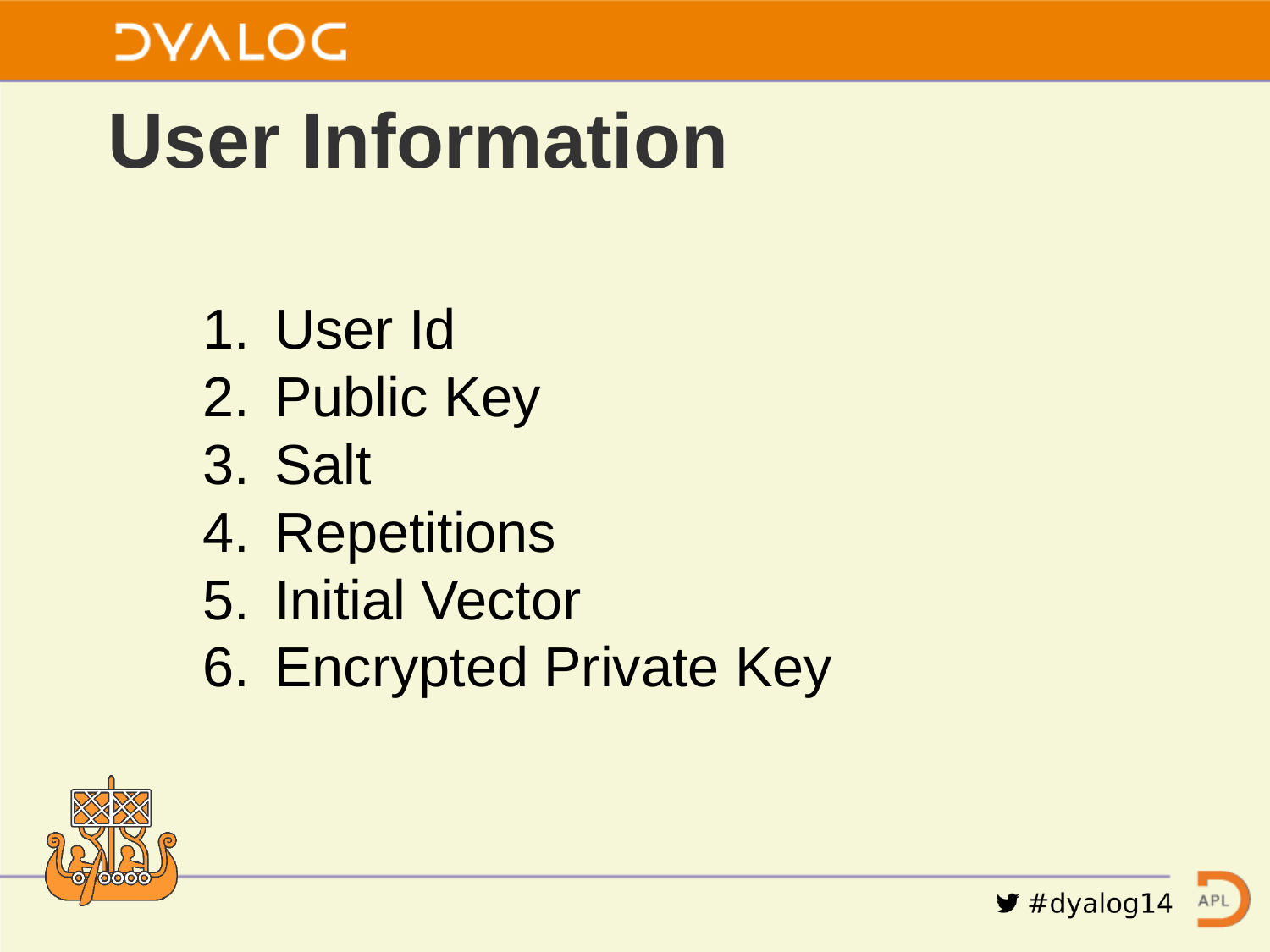

# User Information
User Id
Public Key
Salt
Repetitions
Initial Vector
Encrypted Private Key